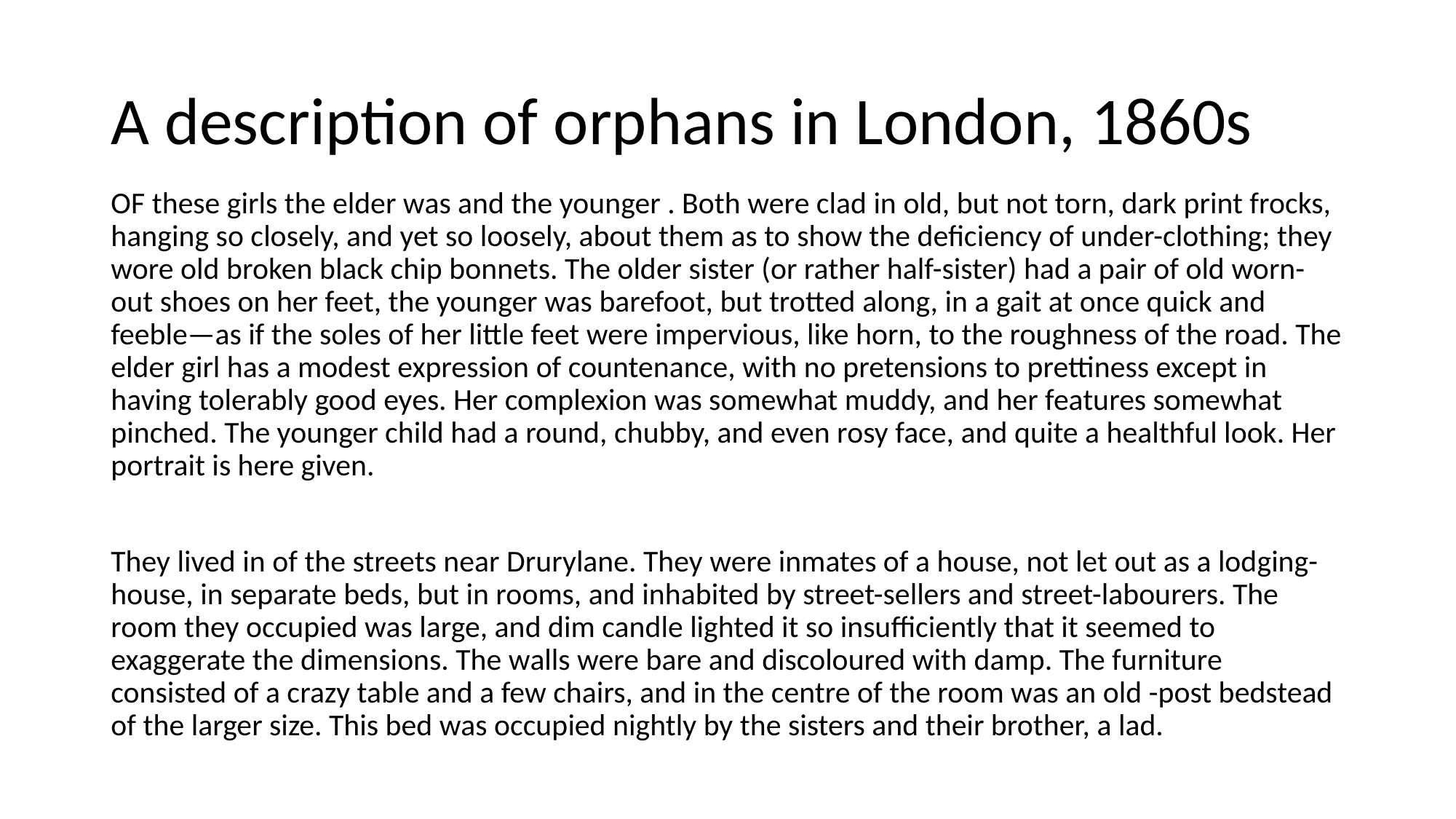

# A description of orphans in London, 1860s
OF these girls the elder was and the younger . Both were clad in old, but not torn, dark print frocks, hanging so closely, and yet so loosely, about them as to show the deficiency of under-clothing; they wore old broken black chip bonnets. The older sister (or rather half-sister) had a pair of old worn-out shoes on her feet, the younger was barefoot, but trotted along, in a gait at once quick and feeble—as if the soles of her little feet were impervious, like horn, to the roughness of the road. The elder girl has a modest expression of countenance, with no pretensions to prettiness except in having tolerably good eyes. Her complexion was somewhat muddy, and her features somewhat pinched. The younger child had a round, chubby, and even rosy face, and quite a healthful look. Her portrait is here given.

They lived in of the streets near Drurylane. They were inmates of a house, not let out as a lodging-house, in separate beds, but in rooms, and inhabited by street-sellers and street-labourers. The room they occupied was large, and dim candle lighted it so insufficiently that it seemed to exaggerate the dimensions. The walls were bare and discoloured with damp. The furniture consisted of a crazy table and a few chairs, and in the centre of the room was an old -post bedstead of the larger size. This bed was occupied nightly by the sisters and their brother, a lad.